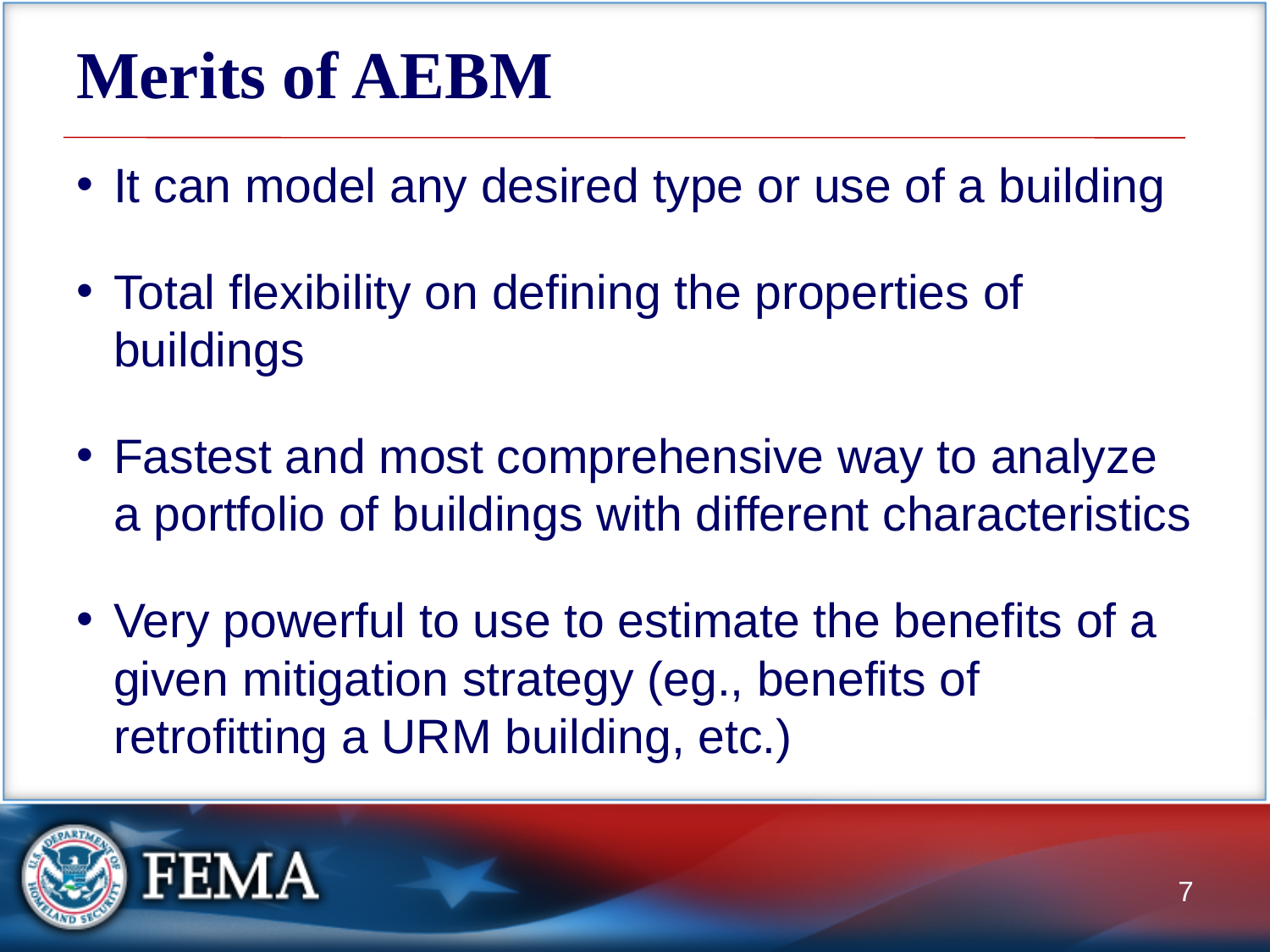

# Merits of AEBM
It can model any desired type or use of a building
Total flexibility on defining the properties of buildings
Fastest and most comprehensive way to analyze a portfolio of buildings with different characteristics
Very powerful to use to estimate the benefits of a given mitigation strategy (eg., benefits of retrofitting a URM building, etc.)

7